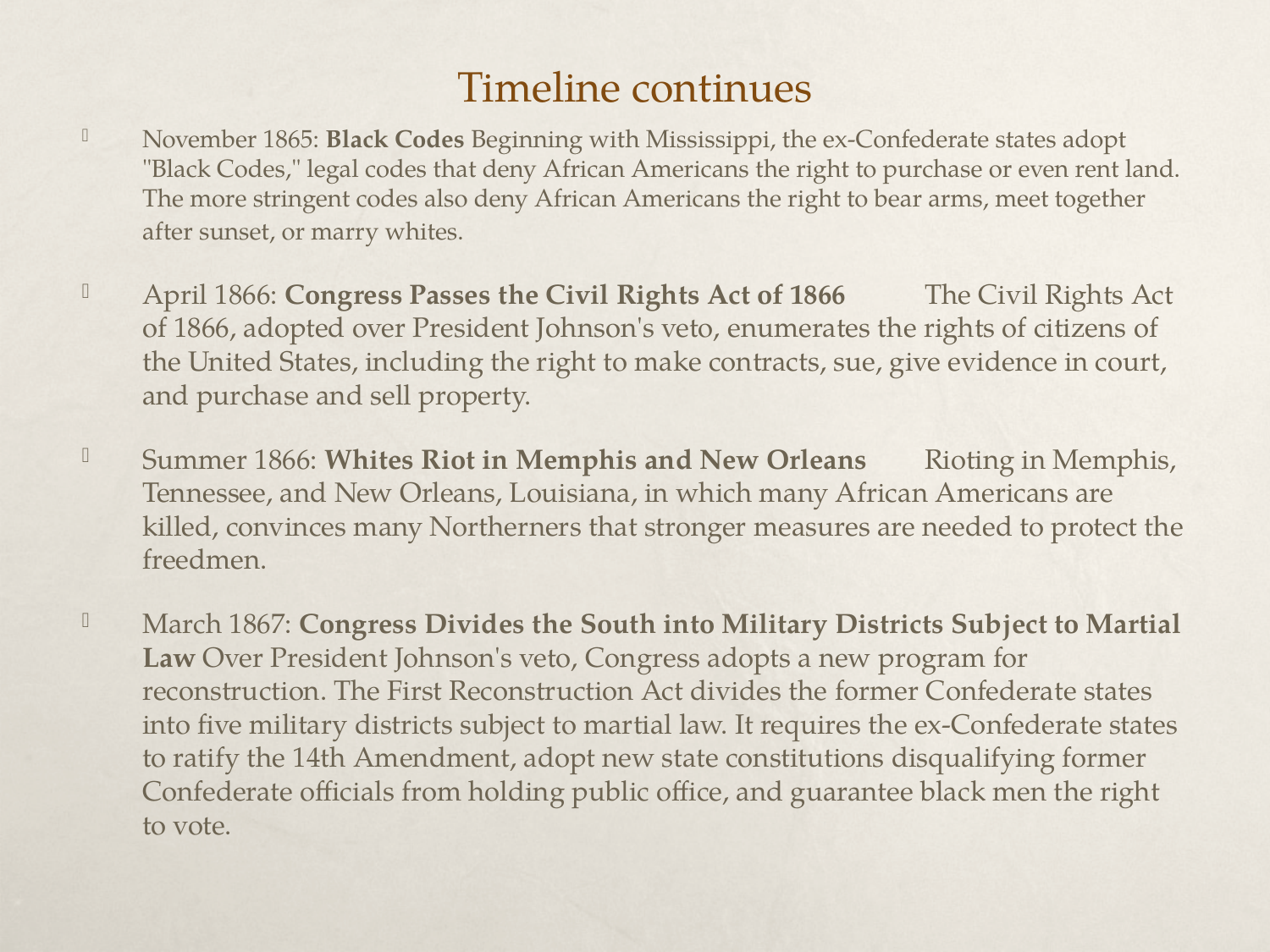

# Timeline continues
November 1865: Black Codes Beginning with Mississippi, the ex-Confederate states adopt "Black Codes," legal codes that deny African Americans the right to purchase or even rent land. The more stringent codes also deny African Americans the right to bear arms, meet together after sunset, or marry whites.
April 1866: Congress Passes the Civil Rights Act of 1866	The Civil Rights Act of 1866, adopted over President Johnson's veto, enumerates the rights of citizens of the United States, including the right to make contracts, sue, give evidence in court, and purchase and sell property.
Summer 1866: Whites Riot in Memphis and New Orleans	Rioting in Memphis, Tennessee, and New Orleans, Louisiana, in which many African Americans are killed, convinces many Northerners that stronger measures are needed to protect the freedmen.
March 1867: Congress Divides the South into Military Districts Subject to Martial Law Over President Johnson's veto, Congress adopts a new program for reconstruction. The First Reconstruction Act divides the former Confederate states into five military districts subject to martial law. It requires the ex-Confederate states to ratify the 14th Amendment, adopt new state constitutions disqualifying former Confederate officials from holding public office, and guarantee black men the right to vote.